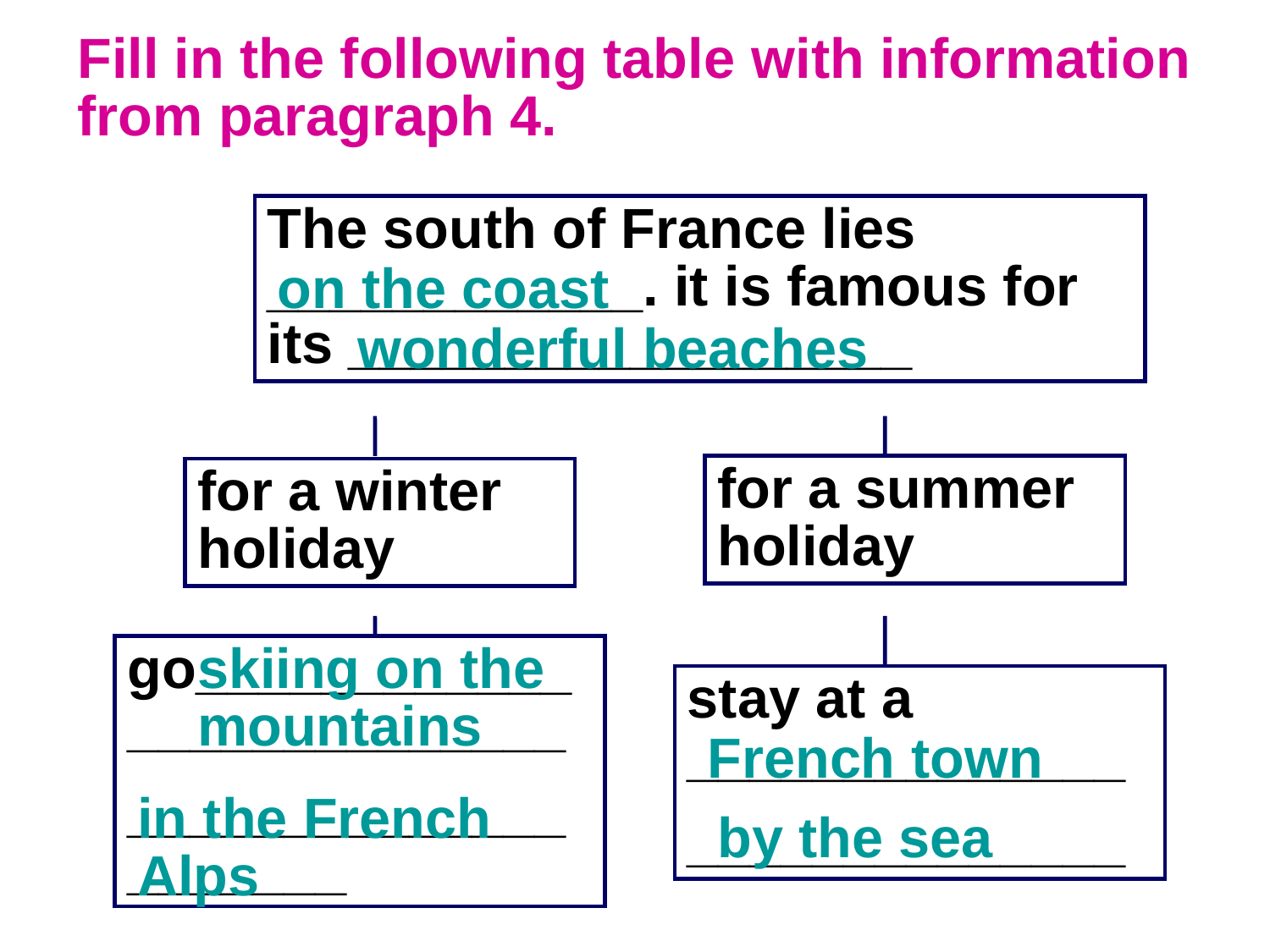

Fill in the following table with information from paragraph 4.
The south of France lies ____________. it is famous for its __________________
on the coast
wonderful beaches

for a summer holiday
for a winter holiday

go____________ ______________
_____________________
skiing on the mountains
stay at a ______________
______________
French town
in the French Alps
by the sea